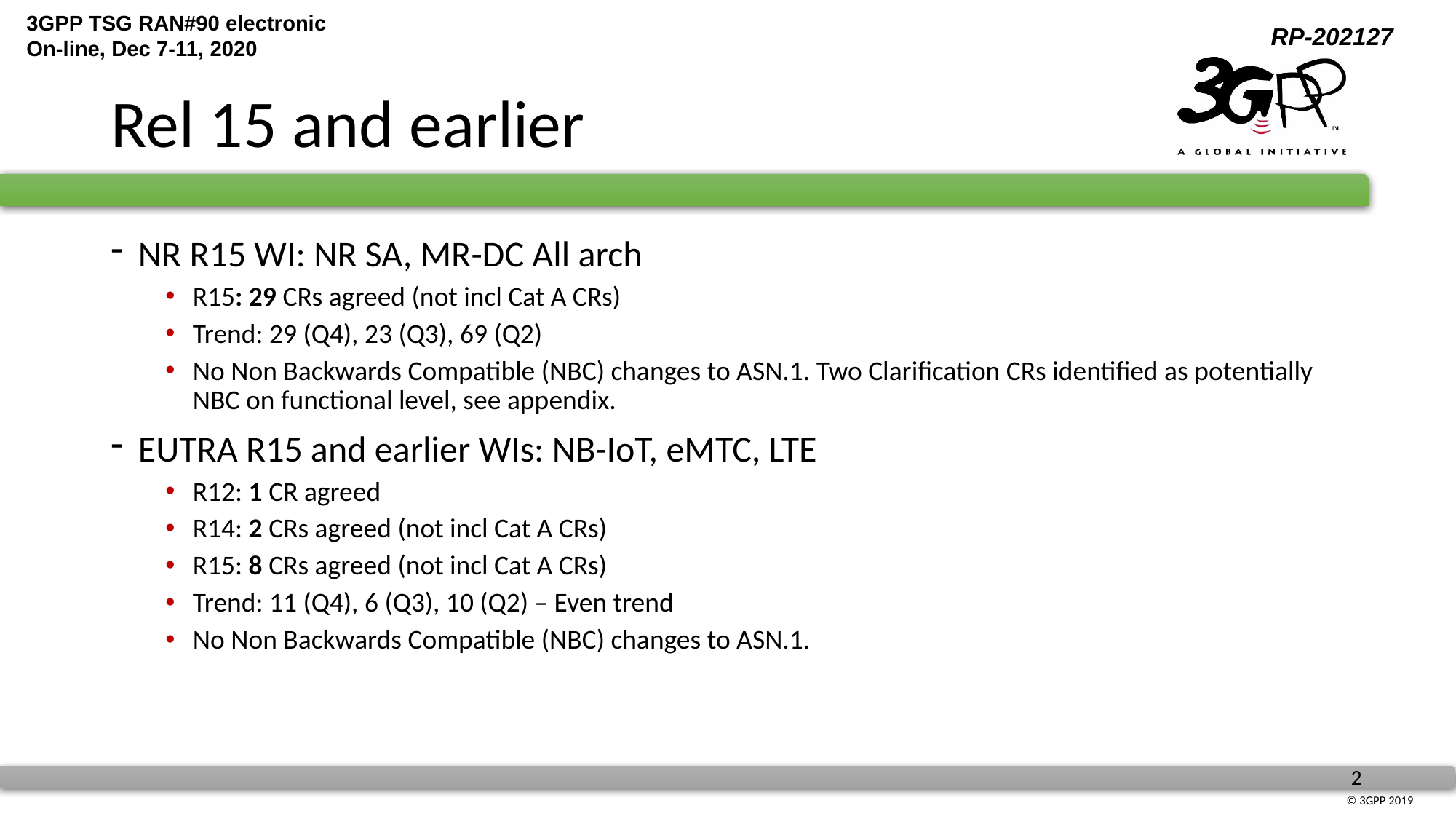

# Rel 15 and earlier
NR R15 WI: NR SA, MR-DC All arch
R15: 29 CRs agreed (not incl Cat A CRs)
Trend: 29 (Q4), 23 (Q3), 69 (Q2)
No Non Backwards Compatible (NBC) changes to ASN.1. Two Clarification CRs identified as potentially NBC on functional level, see appendix.
EUTRA R15 and earlier WIs: NB-IoT, eMTC, LTE
R12: 1 CR agreed
R14: 2 CRs agreed (not incl Cat A CRs)
R15: 8 CRs agreed (not incl Cat A CRs)
Trend: 11 (Q4), 6 (Q3), 10 (Q2) – Even trend
No Non Backwards Compatible (NBC) changes to ASN.1.